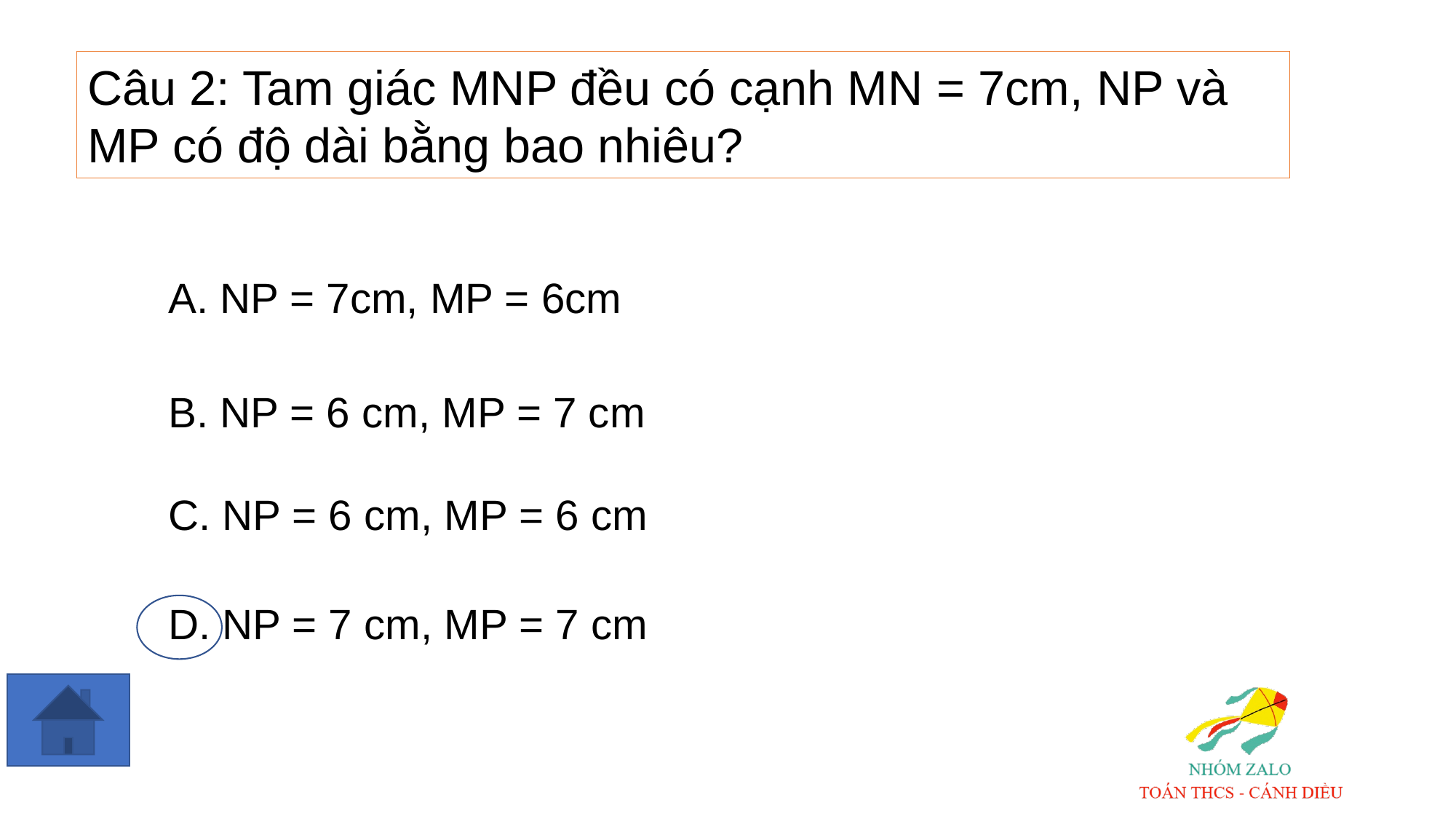

Câu 2: Tam giác MNP đều có cạnh MN = 7cm, NP và MP có độ dài bằng bao nhiêu?
A. NP = 7cm, MP = 6cm
B. NP = 6 cm, MP = 7 cm
C. NP = 6 cm, MP = 6 cm
D. NP = 7 cm, MP = 7 cm